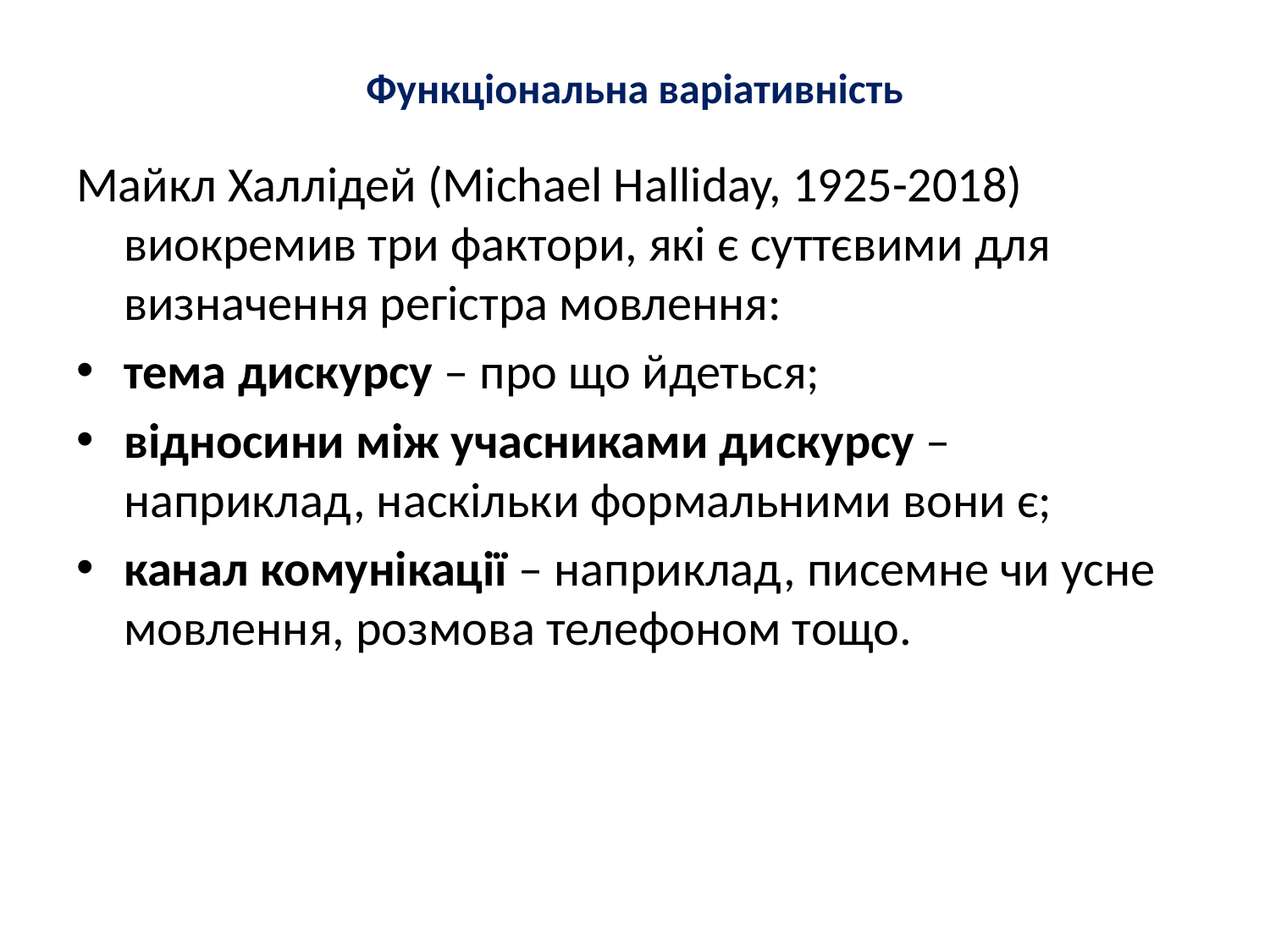

# Функціональна варіативність
Майкл Халлідей (Michael Halliday, 1925-2018) виокремив три фактори, які є суттєвими для визначення регістра мовлення:
тема дискурсу – про що йдеться;
відносини між учасниками дискурсу – наприклад, наскільки формальними вони є;
канал комунікації – наприклад, писемне чи усне мовлення, розмова телефоном тощо.